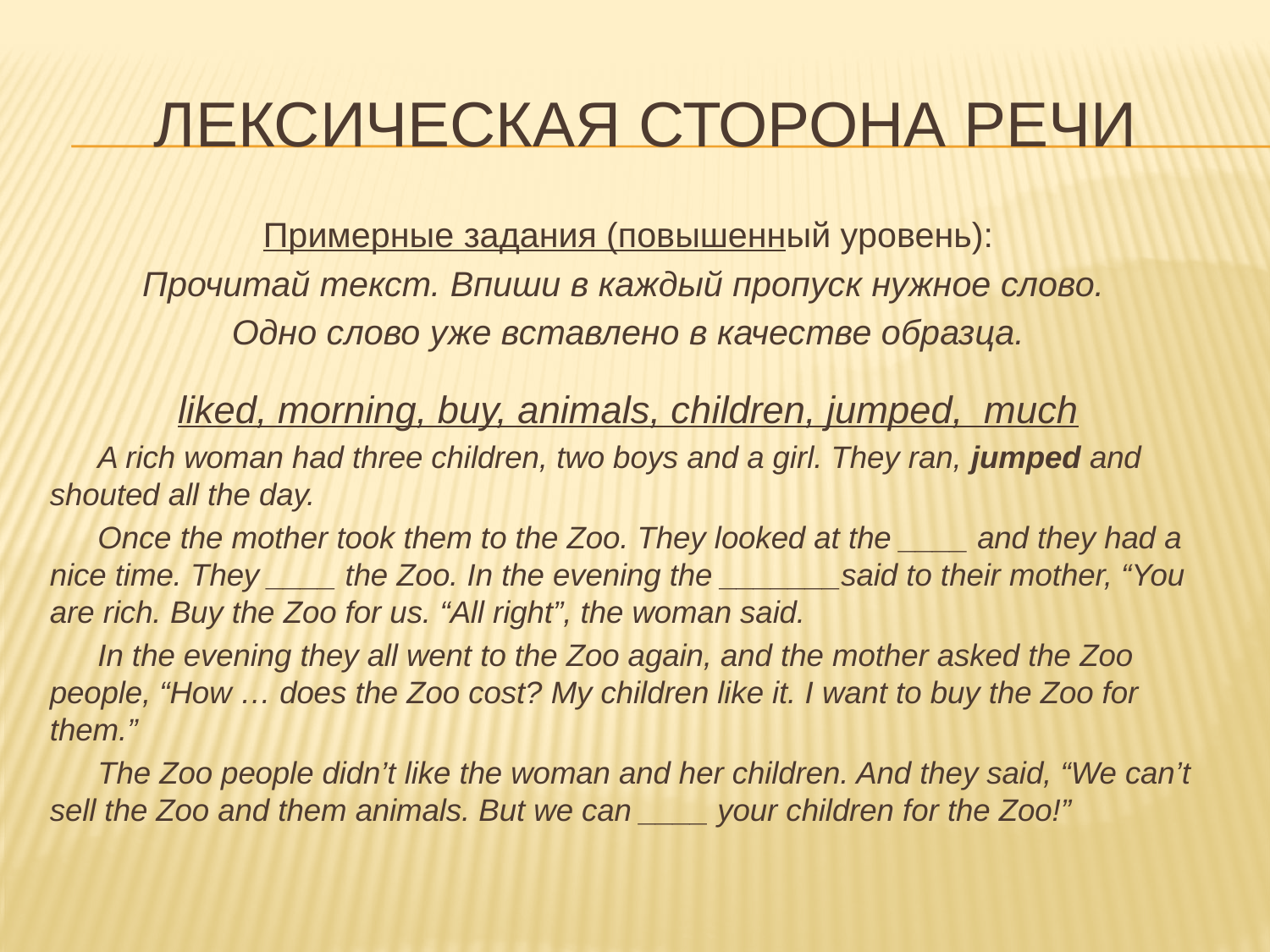

# Лексическая сторона речи
Примерные задания (повышенный уровень):
Прочитай текст. Впиши в каждый пропуск нужное слово.
Одно слово уже вставлено в качестве образца.

liked, morning, buy, animals, children, jumped,  much
A rich woman had three children, two boys and a girl. They ran, jumped and shouted all the day.
Once the mother took them to the Zoo. They looked at the ____ and they had a nice time. They ____ the Zoo. In the evening the _______said to their mother, “You are rich. Buy the Zoo for us. “All right”, the woman said.
In the evening they all went to the Zoo again, and the mother asked the Zoo people, “How … does the Zoo cost? My children like it. I want to buy the Zoo for them.”
The Zoo people didn’t like the woman and her children. And they said, “We can’t sell the Zoo and them animals. But we can ____ your children for the Zoo!”